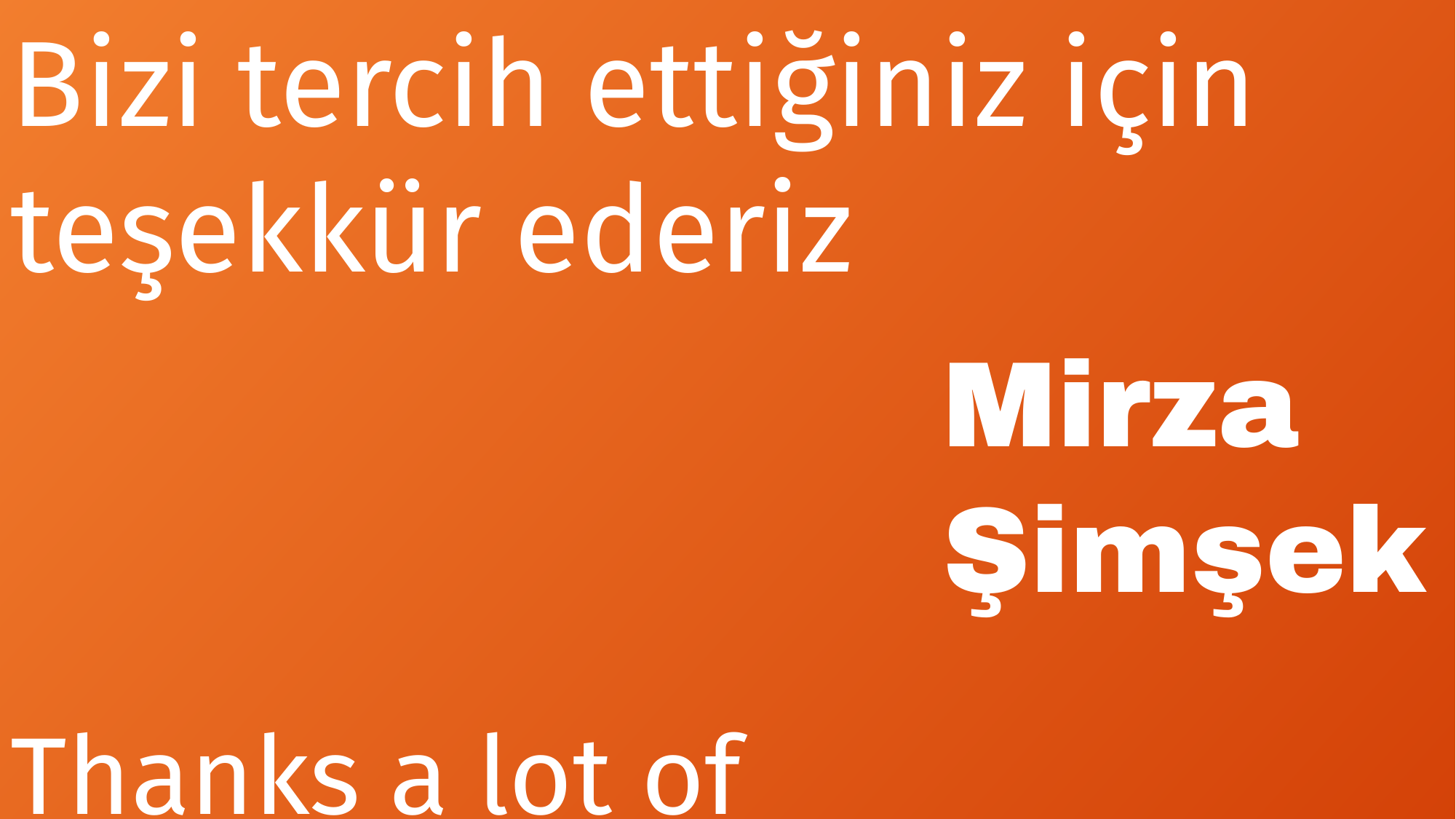

Bizi tercih ettiğiniz için teşekkür ederiz
Mirza Şimşek
Thanks a lot of